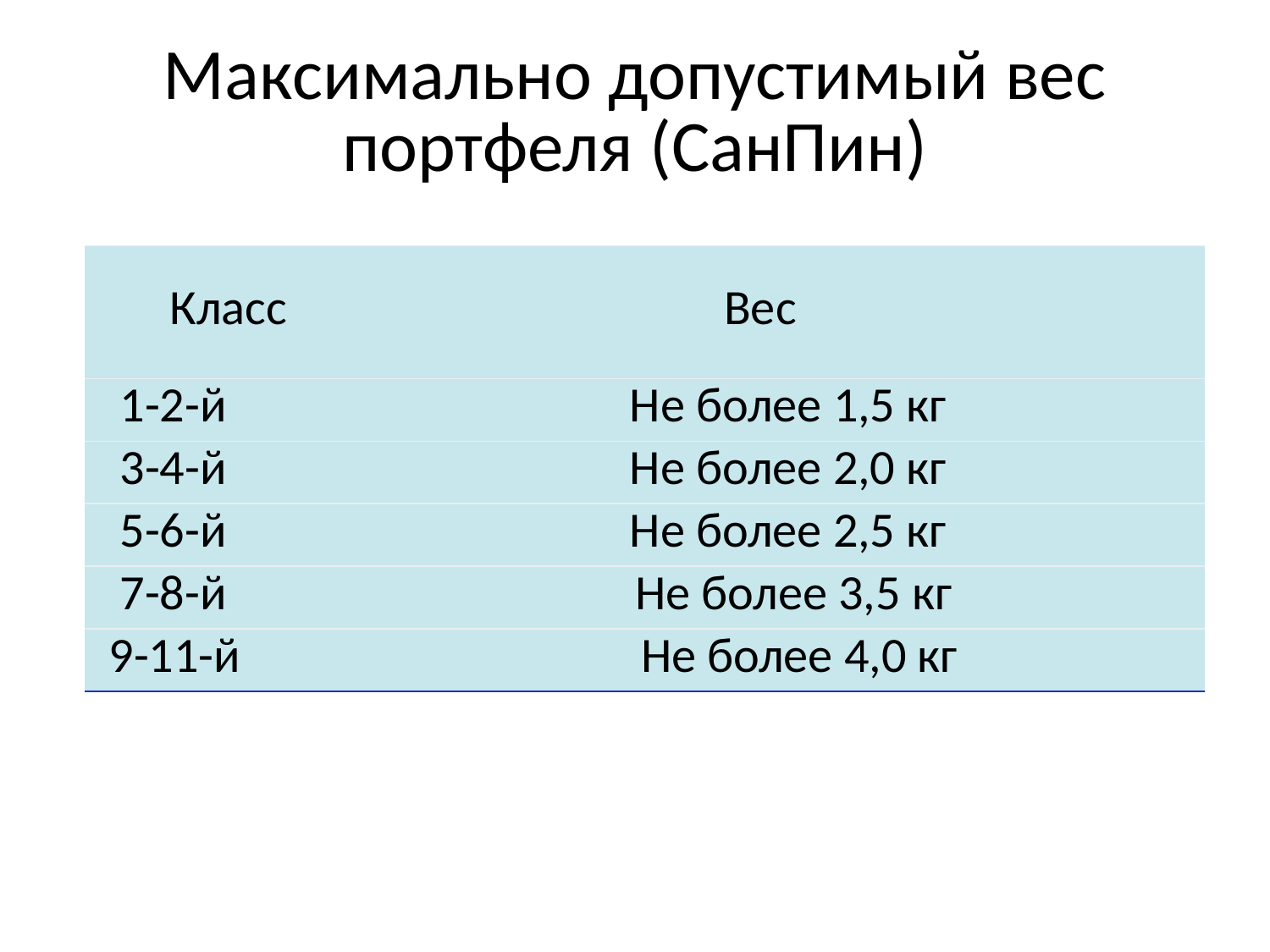

# Максимально допустимый вес портфеля (СанПин)
| Класс | Вес |
| --- | --- |
| 1-2-й | Не более 1,5 кг |
| 3-4-й | Не более 2,0 кг |
| 5-6-й | Не более 2,5 кг |
| 7-8-й | Не более 3,5 кг |
| 9-11-й | Не более 4,0 кг |